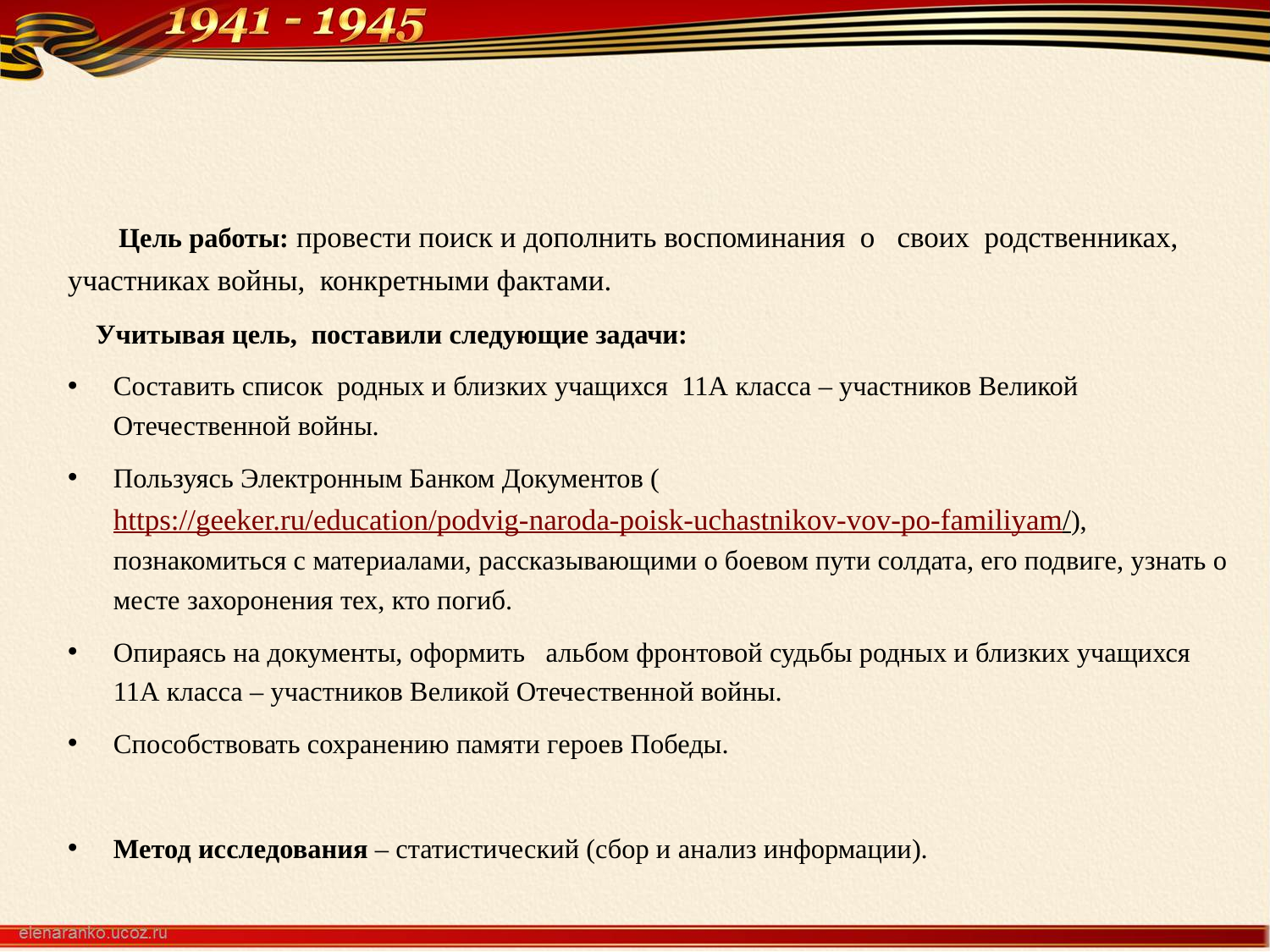

Цель работы: провести поиск и дополнить воспоминания  о   своих  родственниках, участниках войны,  конкретными фактами.
    Учитывая цель,  поставили следующие задачи:
Составить список  родных и близких учащихся  11А класса – участников Великой Отечественной войны.
Пользуясь Электронным Банком Документов (https://geeker.ru/education/podvig-naroda-poisk-uchastnikov-vov-po-familiyam/), познакомиться с материалами, рассказывающими о боевом пути солдата, его подвиге, узнать о месте захоронения тех, кто погиб.
Опираясь на документы, оформить   альбом фронтовой судьбы родных и близких учащихся  11А класса – участников Великой Отечественной войны.
Способствовать сохранению памяти героев Победы.

Метод исследования – статистический (сбор и анализ информации).